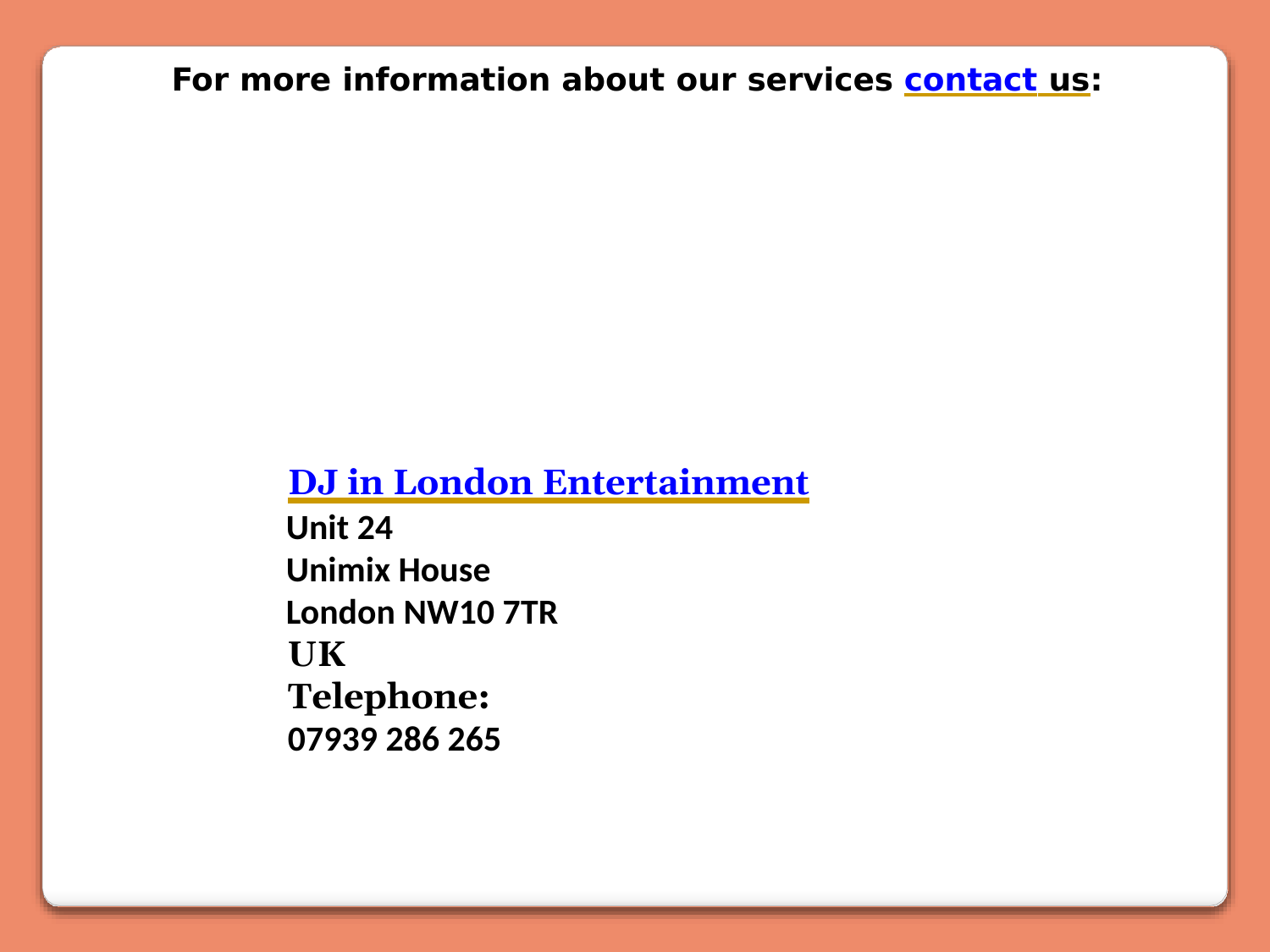

For more information about our services contact us:
DJ in London Entertainment
Unit 24
Unimix House
London NW10 7TR
UK
Telephone: 07939 286 265